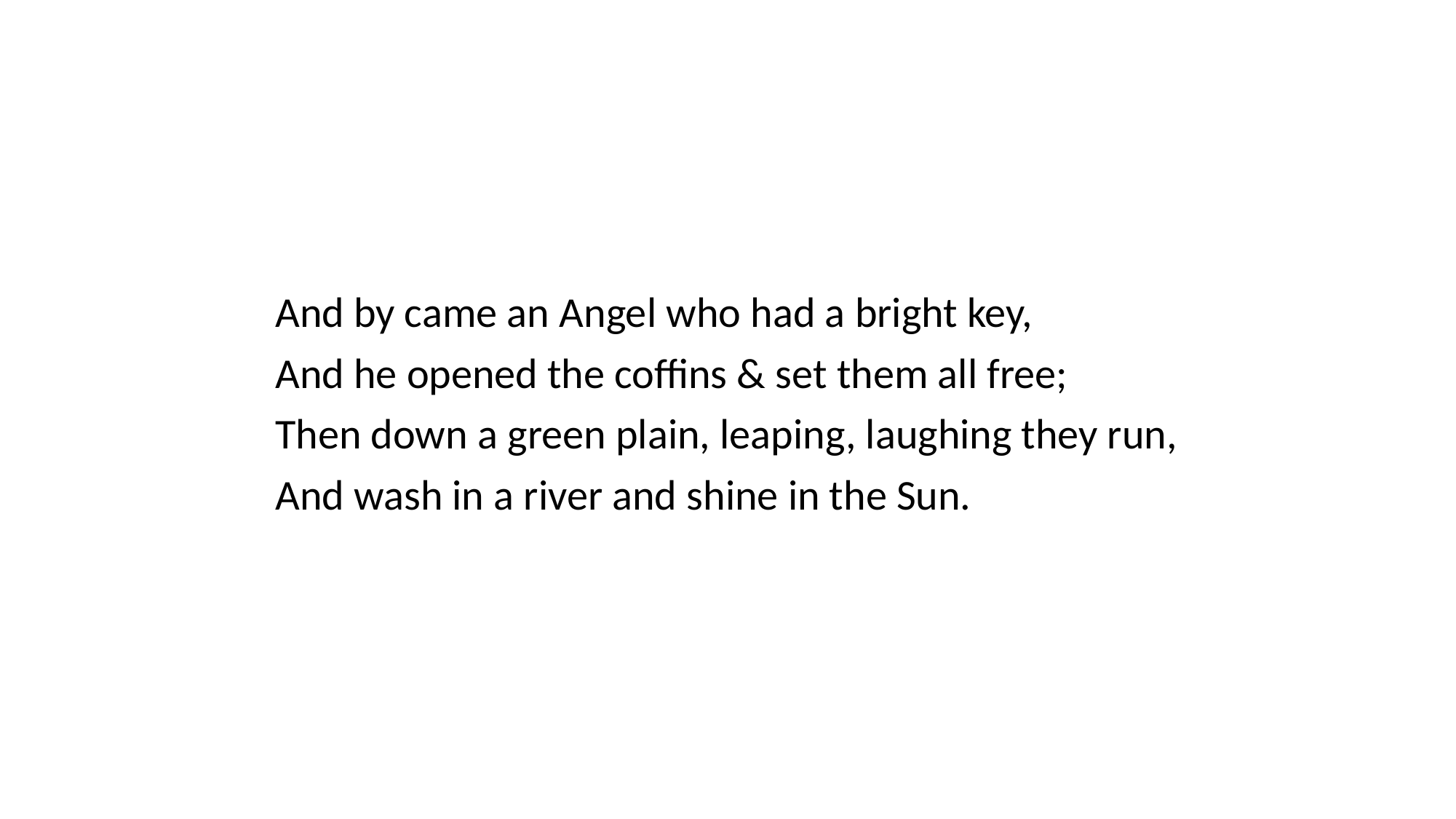

#
And by came an Angel who had a bright key,
And he opened the coffins & set them all free;
Then down a green plain, leaping, laughing they run,
And wash in a river and shine in the Sun.